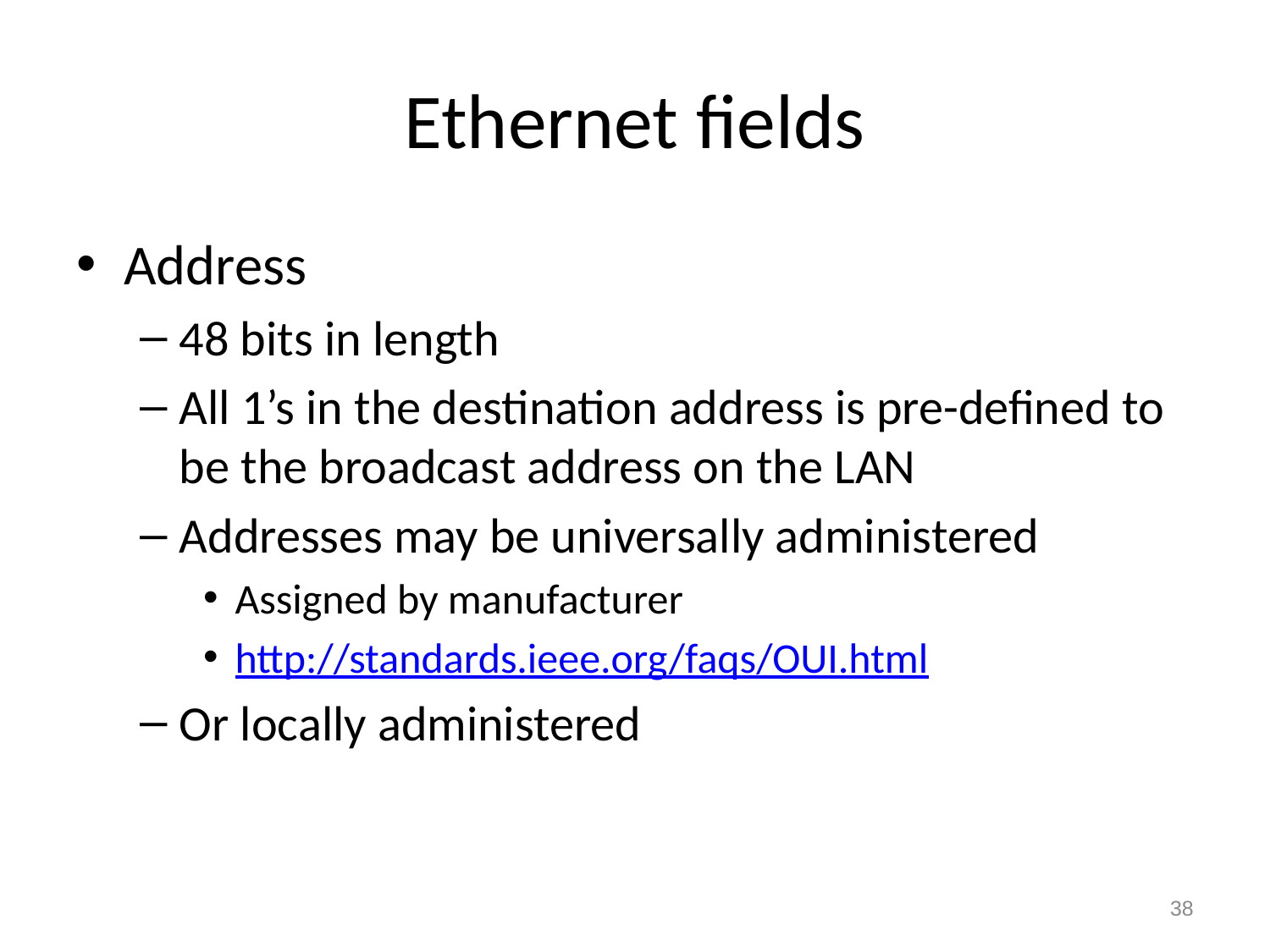

# Ethernet fields
Address
48 bits in length
All 1’s in the destination address is pre-defined to be the broadcast address on the LAN
Addresses may be universally administered
Assigned by manufacturer
http://standards.ieee.org/faqs/OUI.html
Or locally administered

38